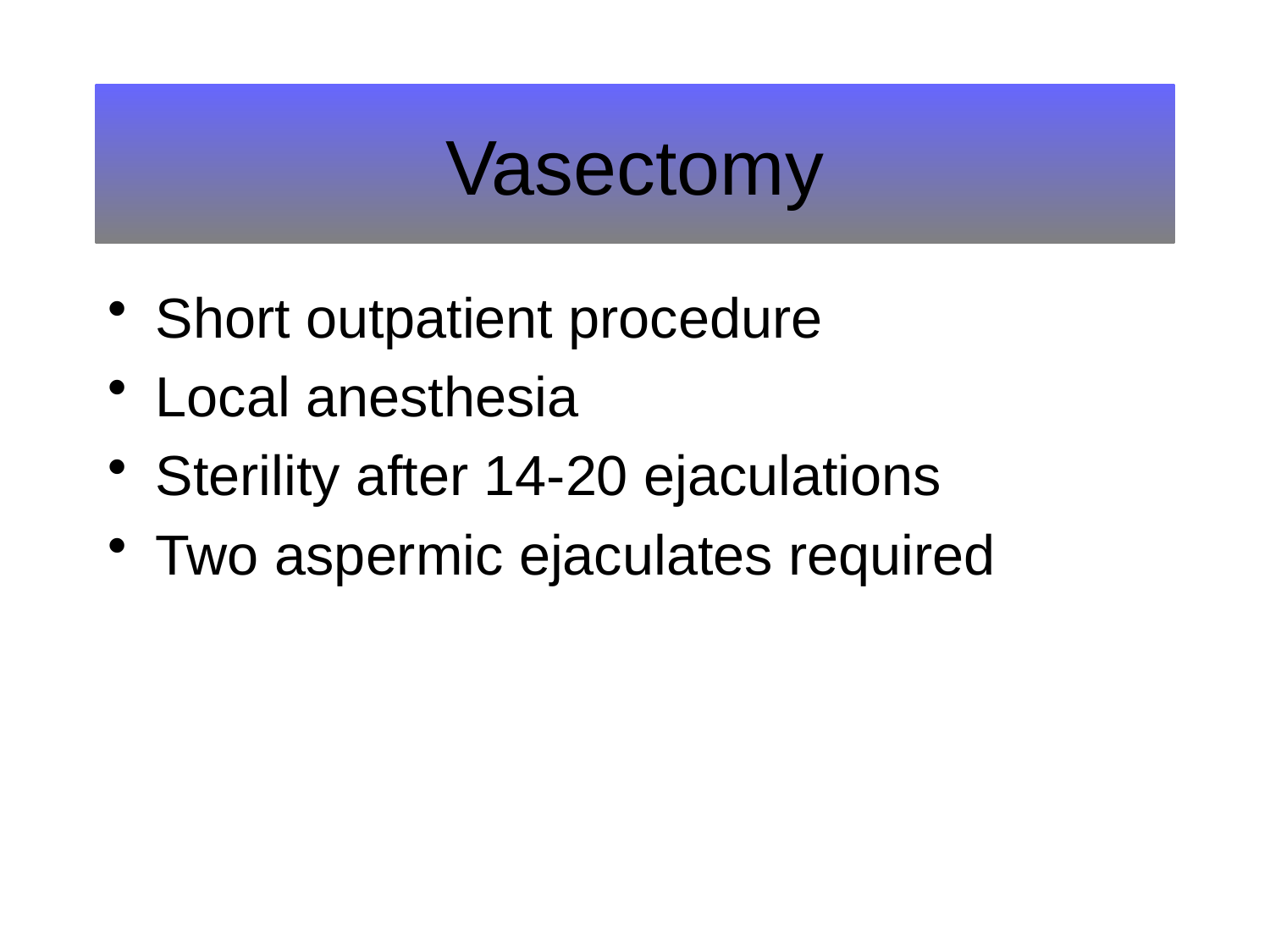

# Vasectomy
Short outpatient procedure
Local anesthesia
Sterility after 14-20 ejaculations
Two aspermic ejaculates required